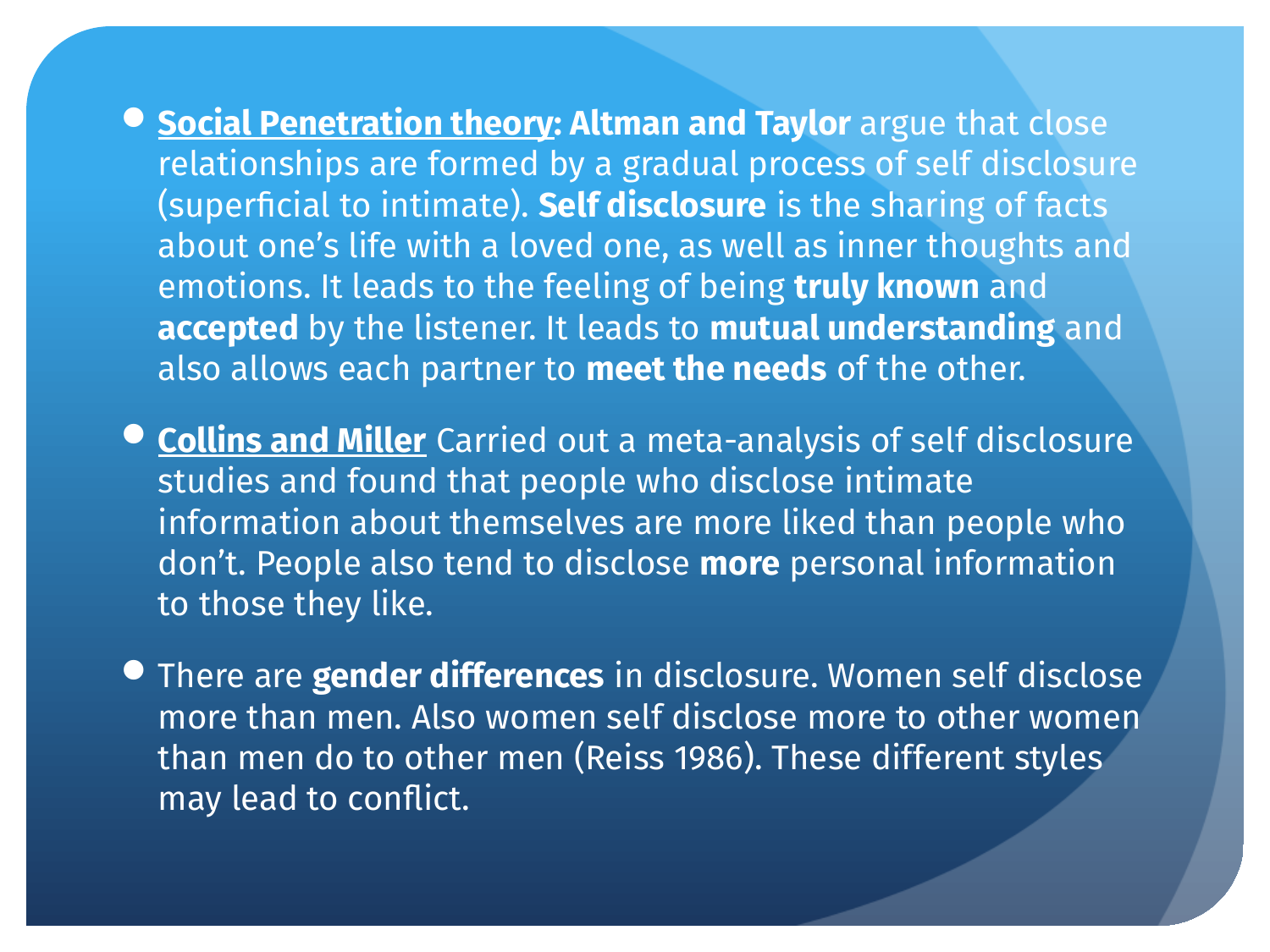

Social Penetration theory: Altman and Taylor argue that close relationships are formed by a gradual process of self disclosure (superficial to intimate). Self disclosure is the sharing of facts about one’s life with a loved one, as well as inner thoughts and emotions. It leads to the feeling of being truly known and accepted by the listener. It leads to mutual understanding and also allows each partner to meet the needs of the other.
Collins and Miller Carried out a meta-analysis of self disclosure studies and found that people who disclose intimate information about themselves are more liked than people who don’t. People also tend to disclose more personal information to those they like.
There are gender differences in disclosure. Women self disclose more than men. Also women self disclose more to other women than men do to other men (Reiss 1986). These different styles may lead to conflict.